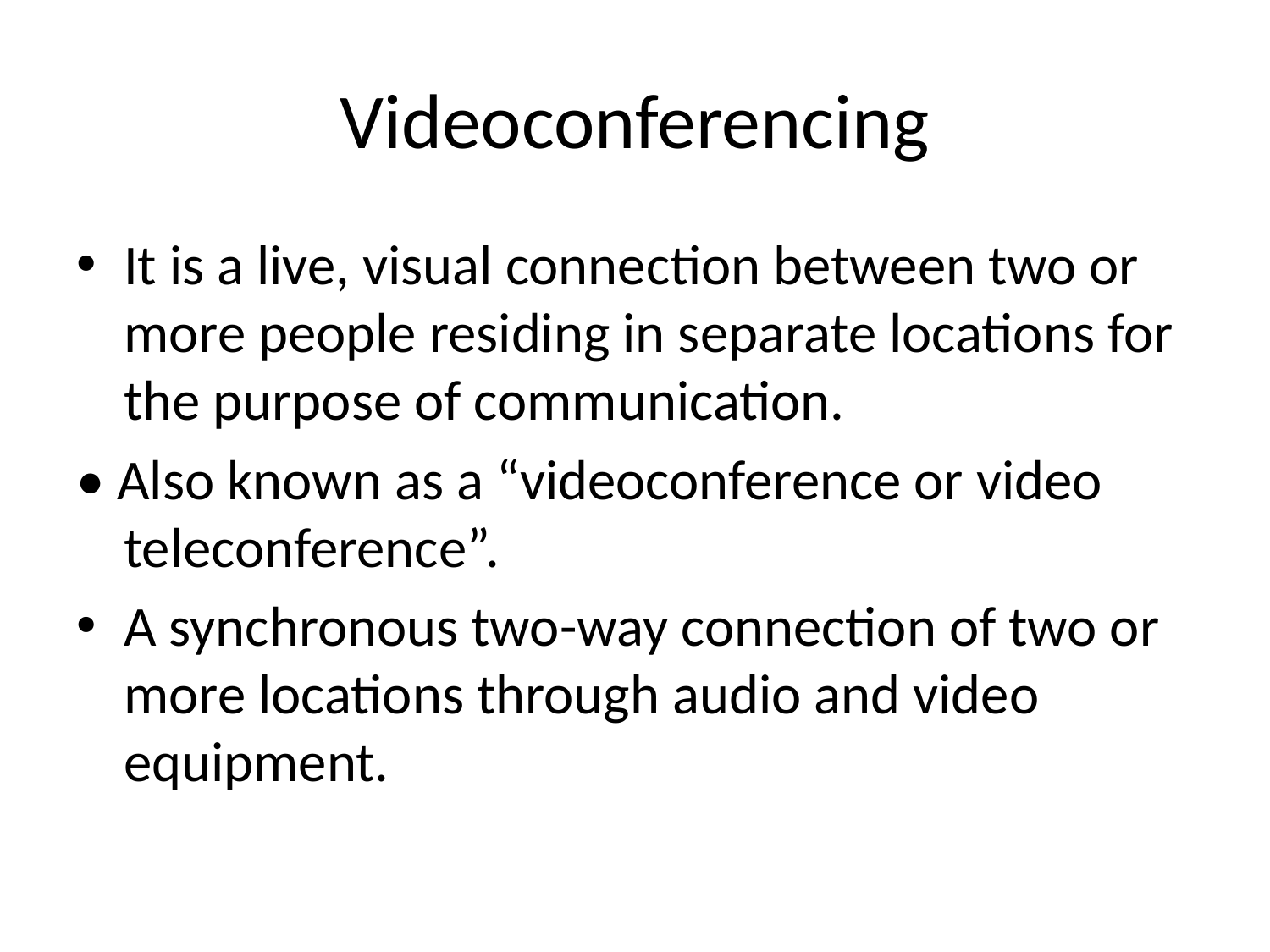

# Videoconferencing
It is a live, visual connection between two or more people residing in separate locations for the purpose of communication.
• Also known as a “videoconference or video teleconference”.
A synchronous two-way connection of two or more locations through audio and video equipment.